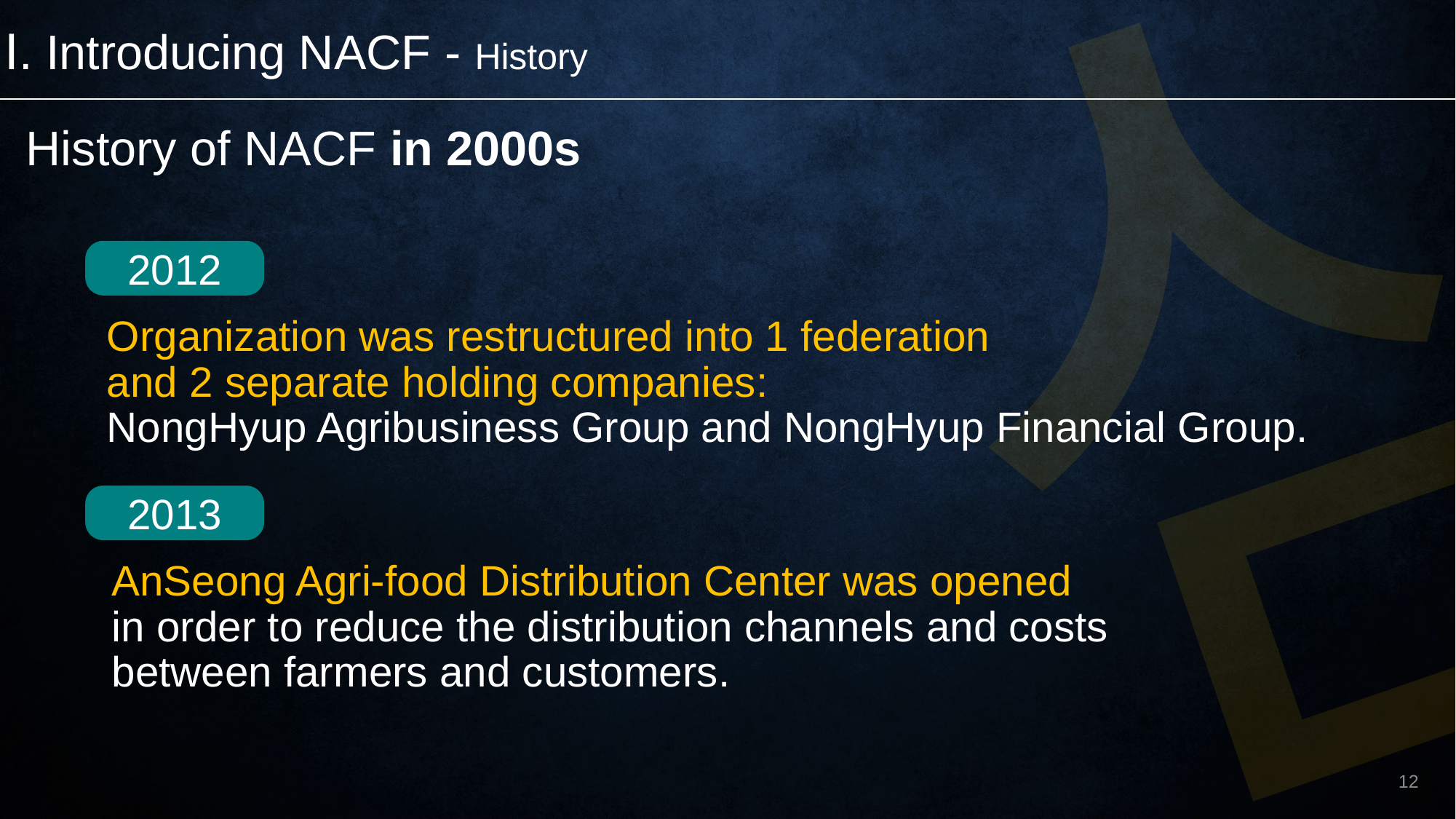

Ⅰ. Introducing NACF - History
History of NACF in 2000s
2012
Organization was restructured into 1 federation
and 2 separate holding companies:
NongHyup Agribusiness Group and NongHyup Financial Group.
2013
AnSeong Agri-food Distribution Center was opened
in order to reduce the distribution channels and costs
between farmers and customers.
12